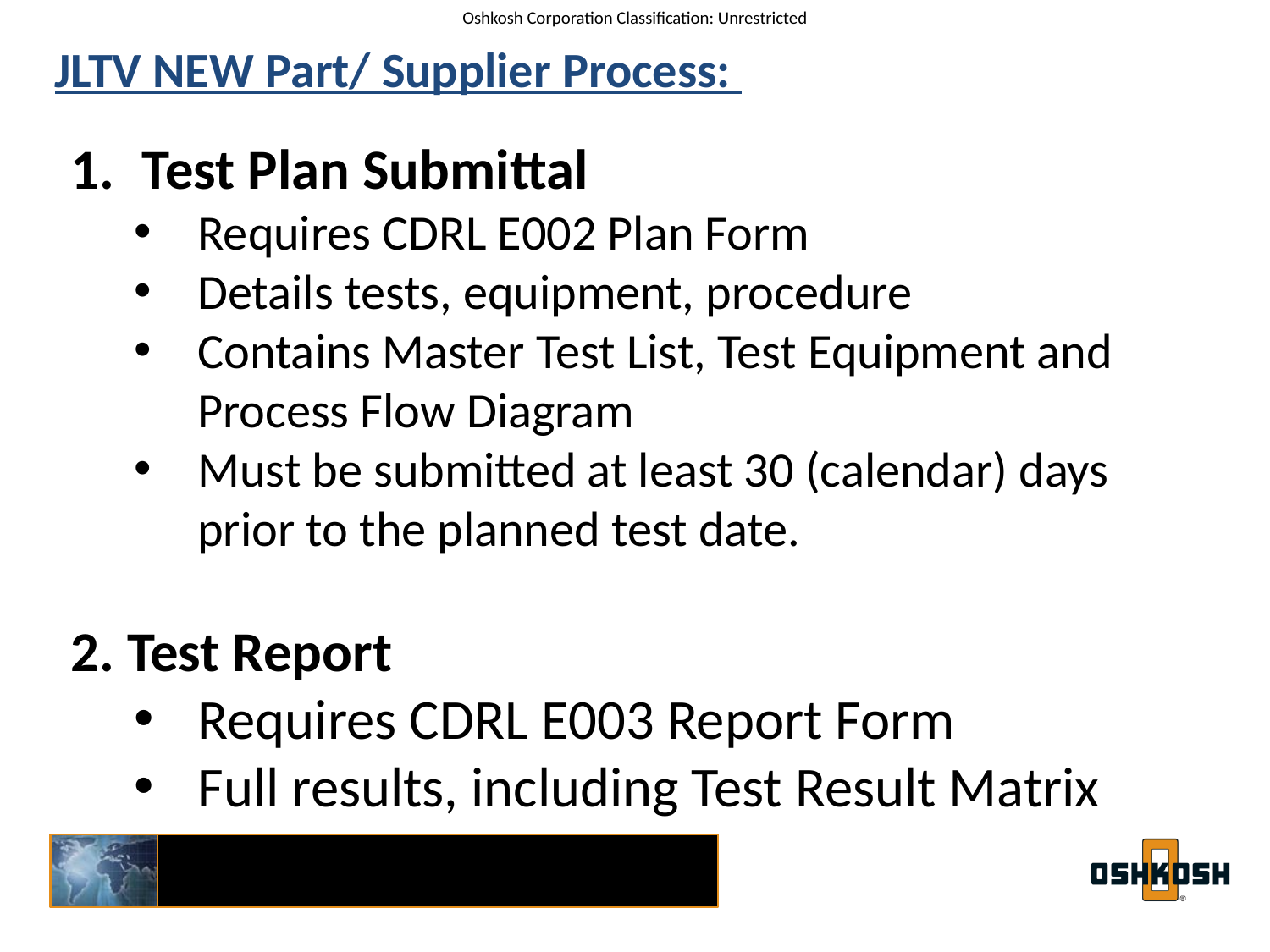

JLTV NEW Part/ Supplier Process:
Test Plan Submittal
Requires CDRL E002 Plan Form
Details tests, equipment, procedure
Contains Master Test List, Test Equipment and Process Flow Diagram
Must be submitted at least 30 (calendar) days prior to the planned test date.

2. Test Report
Requires CDRL E003 Report Form
Full results, including Test Result Matrix